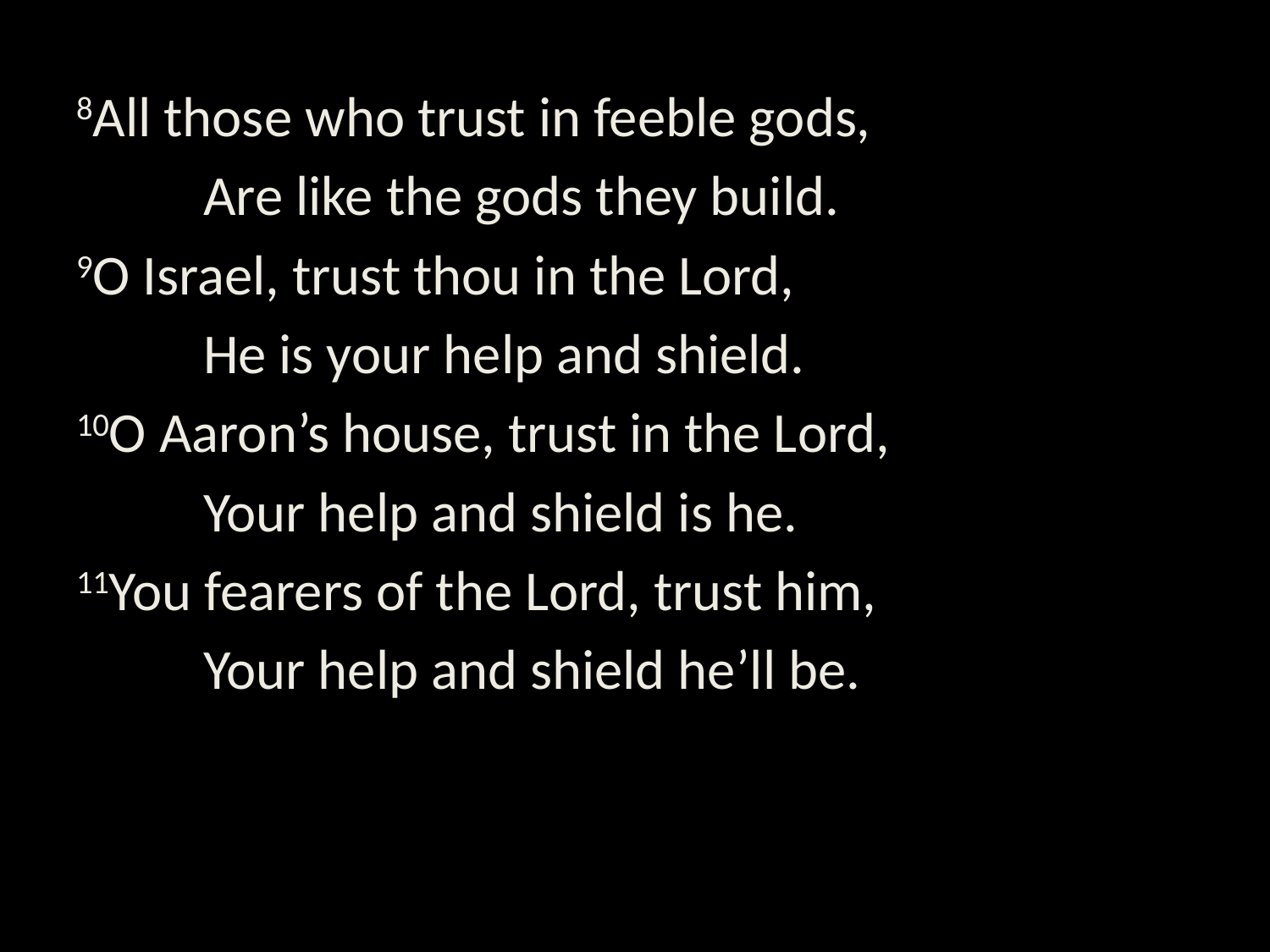

8All those who trust in feeble gods,
	Are like the gods they build.
9O Israel, trust thou in the Lord,
	He is your help and shield.
10O Aaron’s house, trust in the Lord,
	Your help and shield is he.
11You fearers of the Lord, trust him,
	Your help and shield he’ll be.